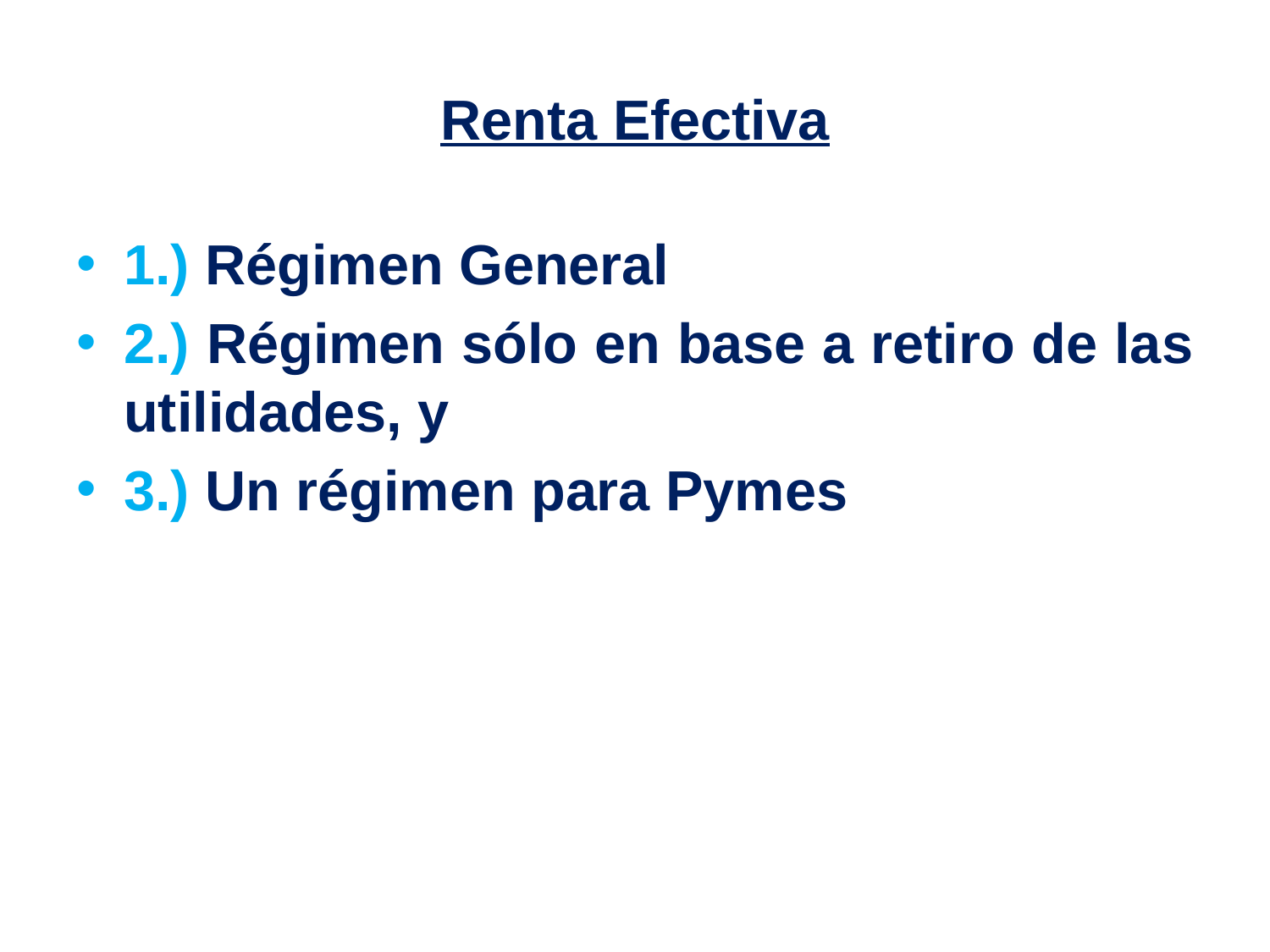

# Renta Efectiva
1.) Régimen General
2.) Régimen sólo en base a retiro de las utilidades, y
3.) Un régimen para Pymes